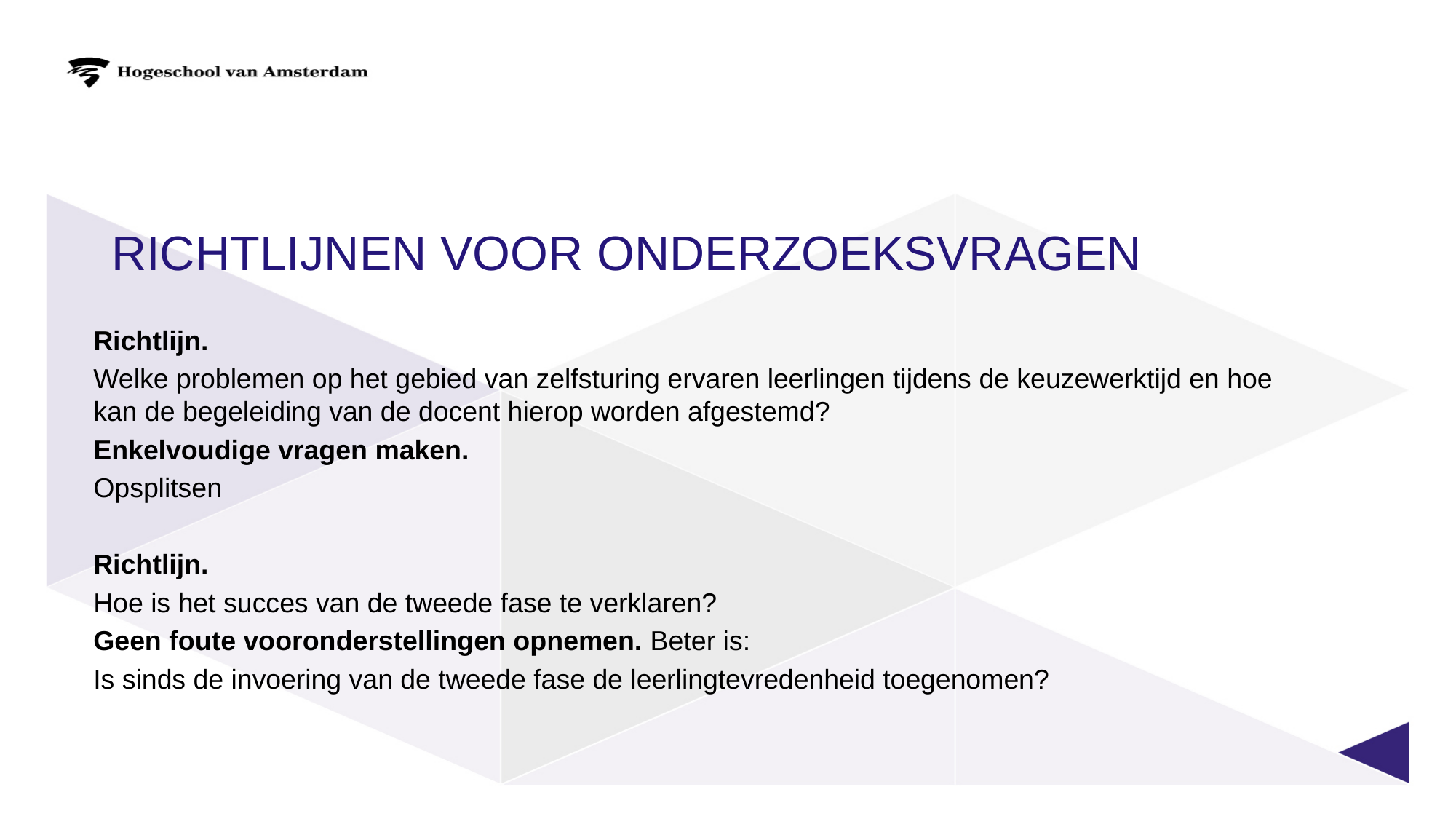

Richtlijnen voor onderzoeksvragen
Richtlijn.
Welke problemen op het gebied van zelfsturing ervaren leerlingen tijdens de keuzewerktijd en hoe kan de begeleiding van de docent hierop worden afgestemd?
Enkelvoudige vragen maken.
Opsplitsen

Richtlijn.
Hoe is het succes van de tweede fase te verklaren?
Geen foute vooronderstellingen opnemen. Beter is:
Is sinds de invoering van de tweede fase de leerlingtevredenheid toegenomen?